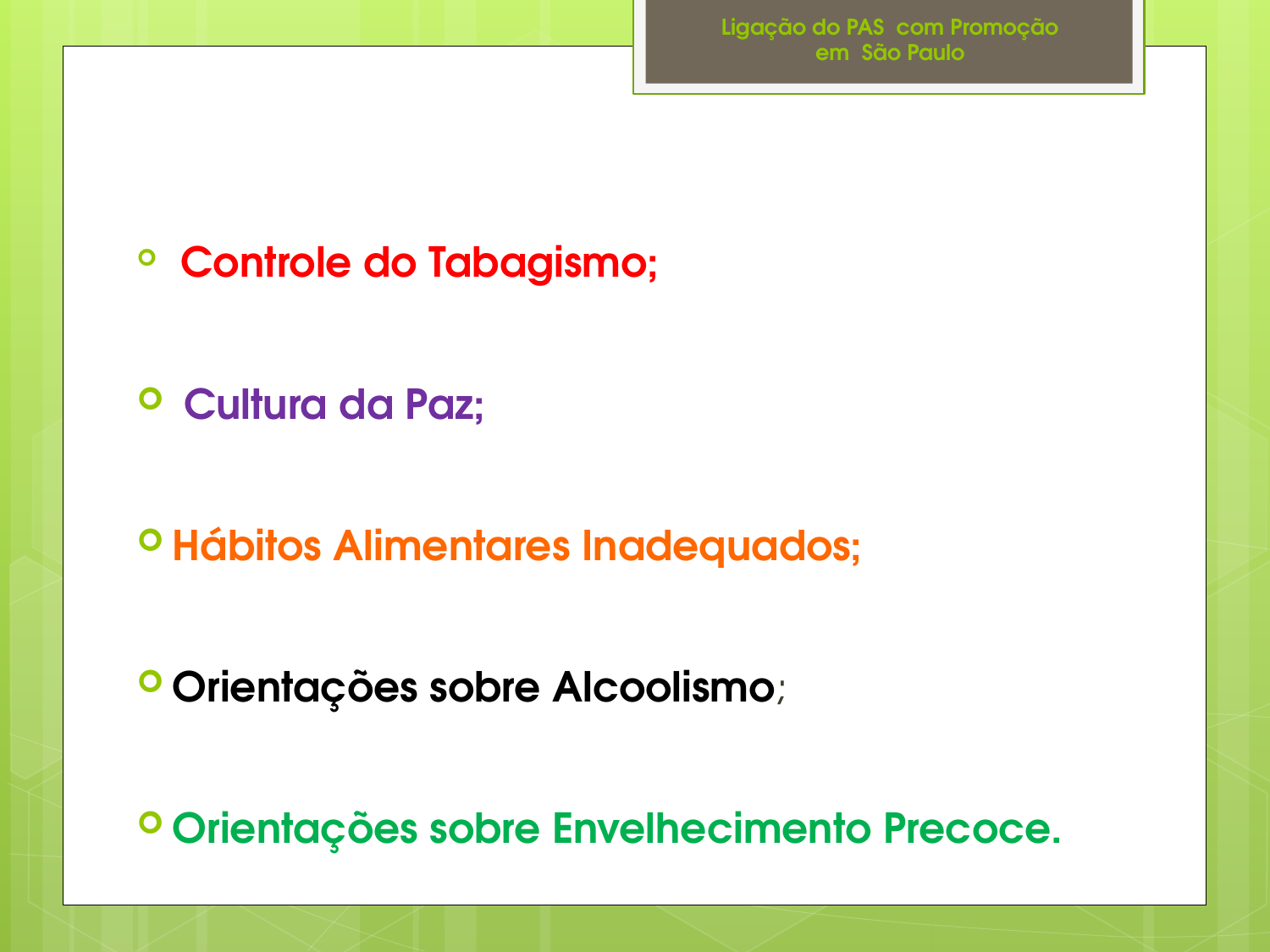

# Ligação do PAS  com Promoção em  São Paulo
 Controle do Tabagismo;
 Cultura da Paz;
Hábitos Alimentares Inadequados;
Orientações sobre Alcoolismo;
Orientações sobre Envelhecimento Precoce.